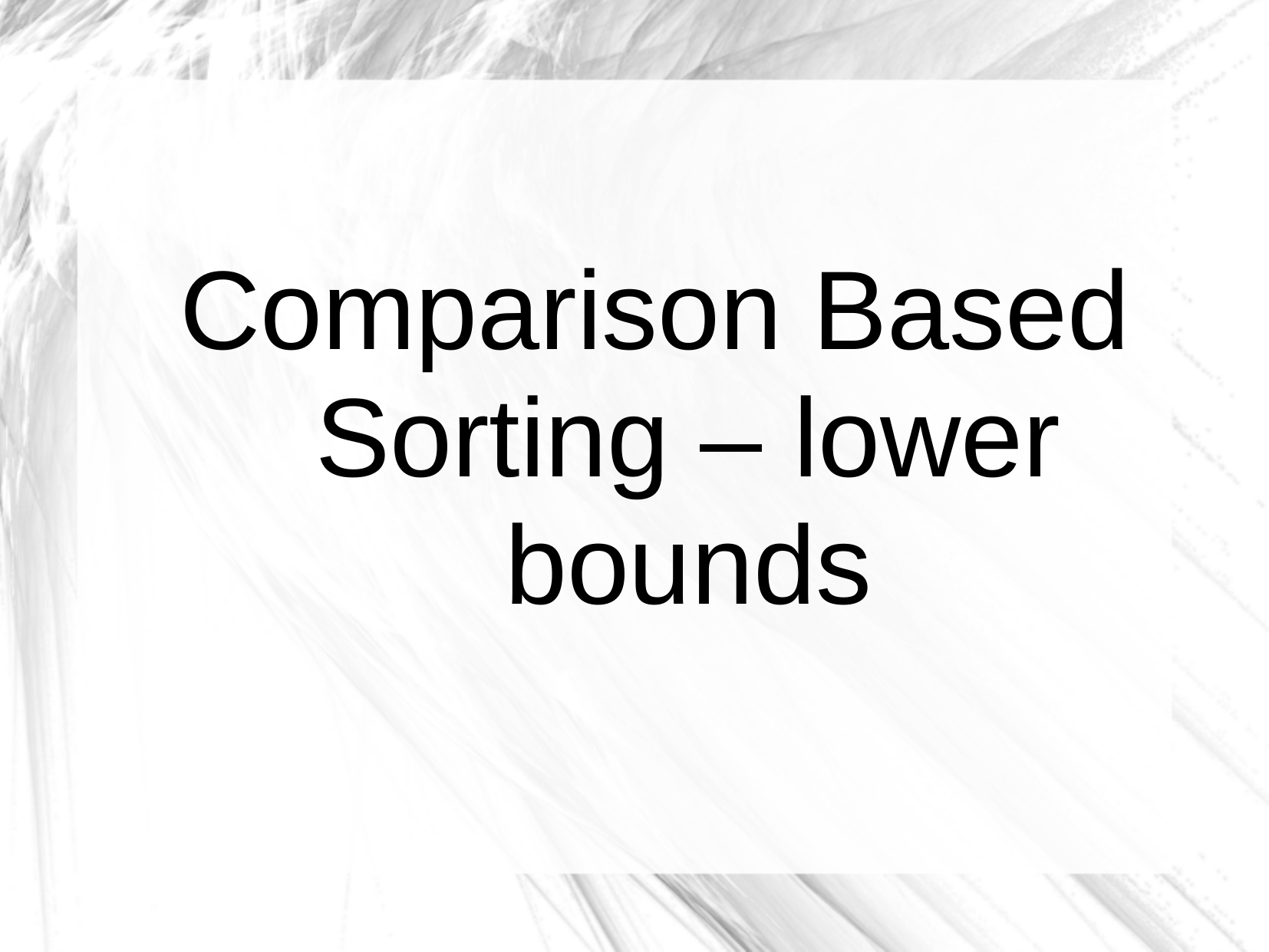

#
Comparison Based Sorting – lower bounds